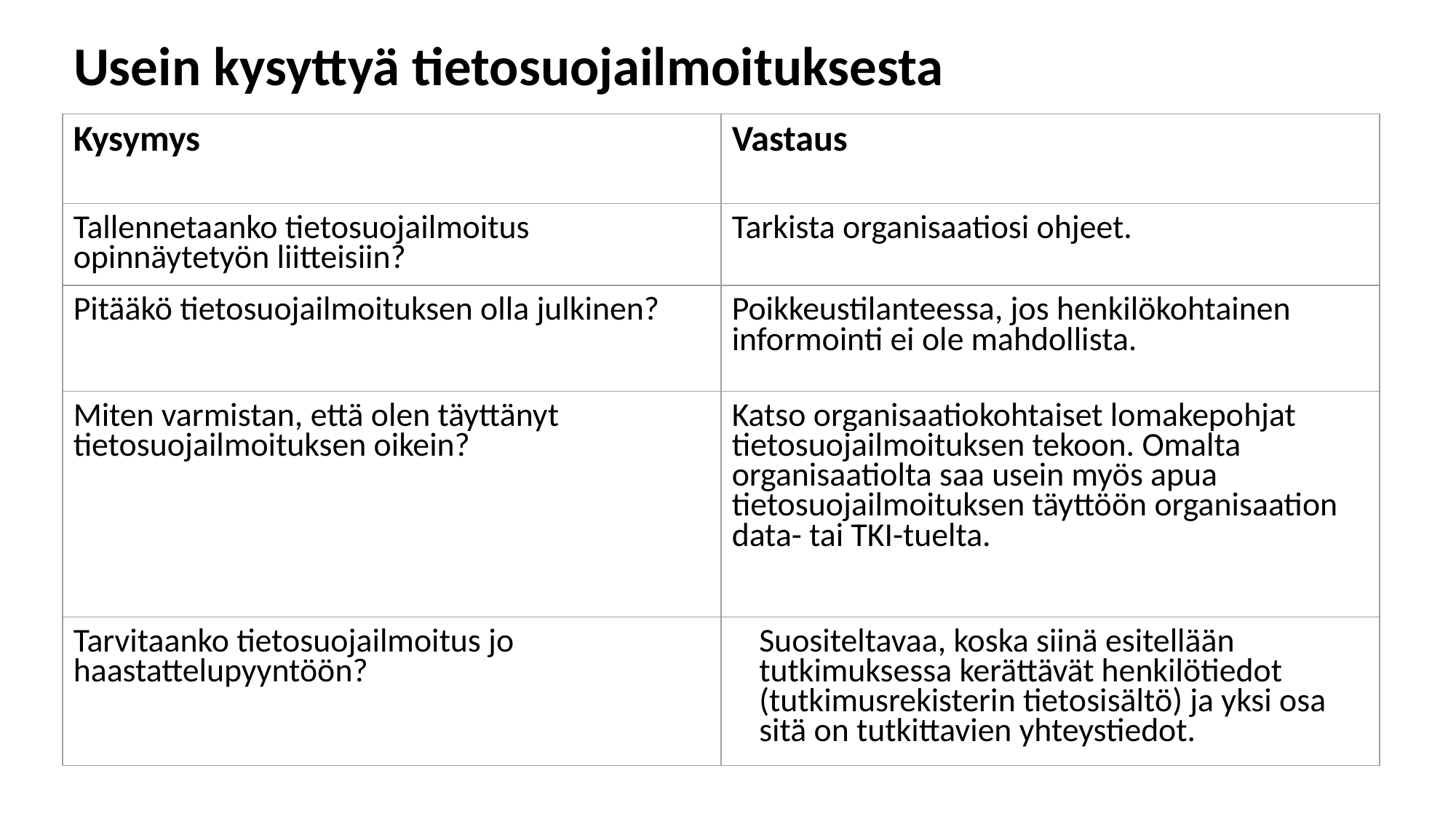

# Usein kysyttyä tietosuojailmoituksesta
| Kysymys | Vastaus |
| --- | --- |
| Tallennetaanko tietosuojailmoitus opinnäytetyön liitteisiin? | Tarkista organisaatiosi ohjeet. |
| Pitääkö tietosuojailmoituksen olla julkinen? | Poikkeustilanteessa, jos henkilökohtainen informointi ei ole mahdollista. |
| Miten varmistan, että olen täyttänyt tietosuojailmoituksen oikein? | Katso organisaatiokohtaiset lomakepohjat tietosuojailmoituksen tekoon. Omalta organisaatiolta saa usein myös apua tietosuojailmoituksen täyttöön organisaation data- tai TKI-tuelta. |
| Tarvitaanko tietosuojailmoitus jo haastattelupyyntöön? | Suositeltavaa, koska siinä esitellään tutkimuksessa kerättävät henkilötiedot (tutkimusrekisterin tietosisältö) ja yksi osa sitä on tutkittavien yhteystiedot. |